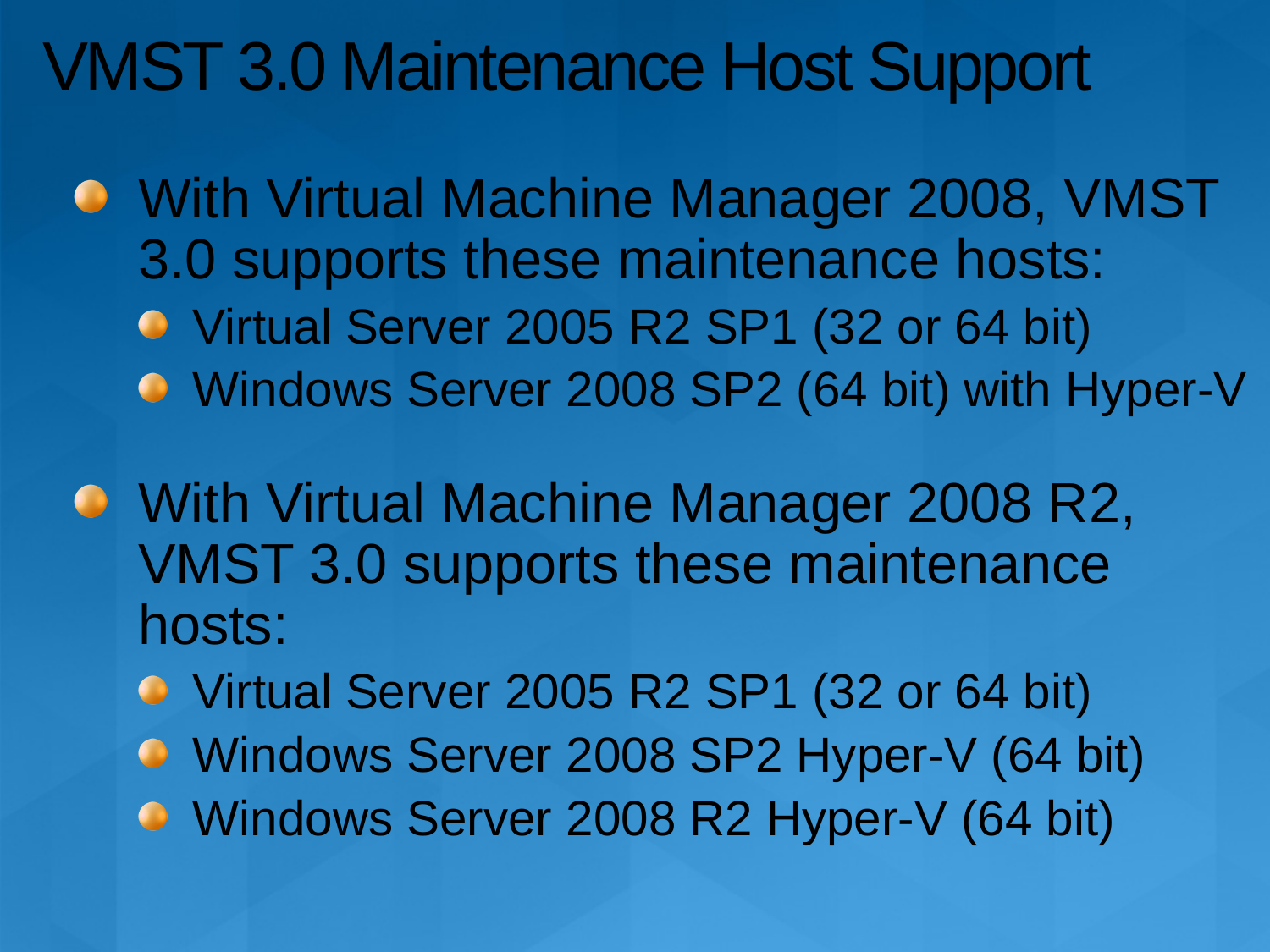

# VMST 3.0 Maintenance Host Support
With Virtual Machine Manager 2008, VMST 3.0 supports these maintenance hosts:
Virtual Server 2005 R2 SP1 (32 or 64 bit)
Windows Server 2008 SP2 (64 bit) with Hyper-V

With Virtual Machine Manager 2008 R2, VMST 3.0 supports these maintenance hosts:
Virtual Server 2005 R2 SP1 (32 or 64 bit)
Windows Server 2008 SP2 Hyper-V (64 bit)
Windows Server 2008 R2 Hyper-V (64 bit)